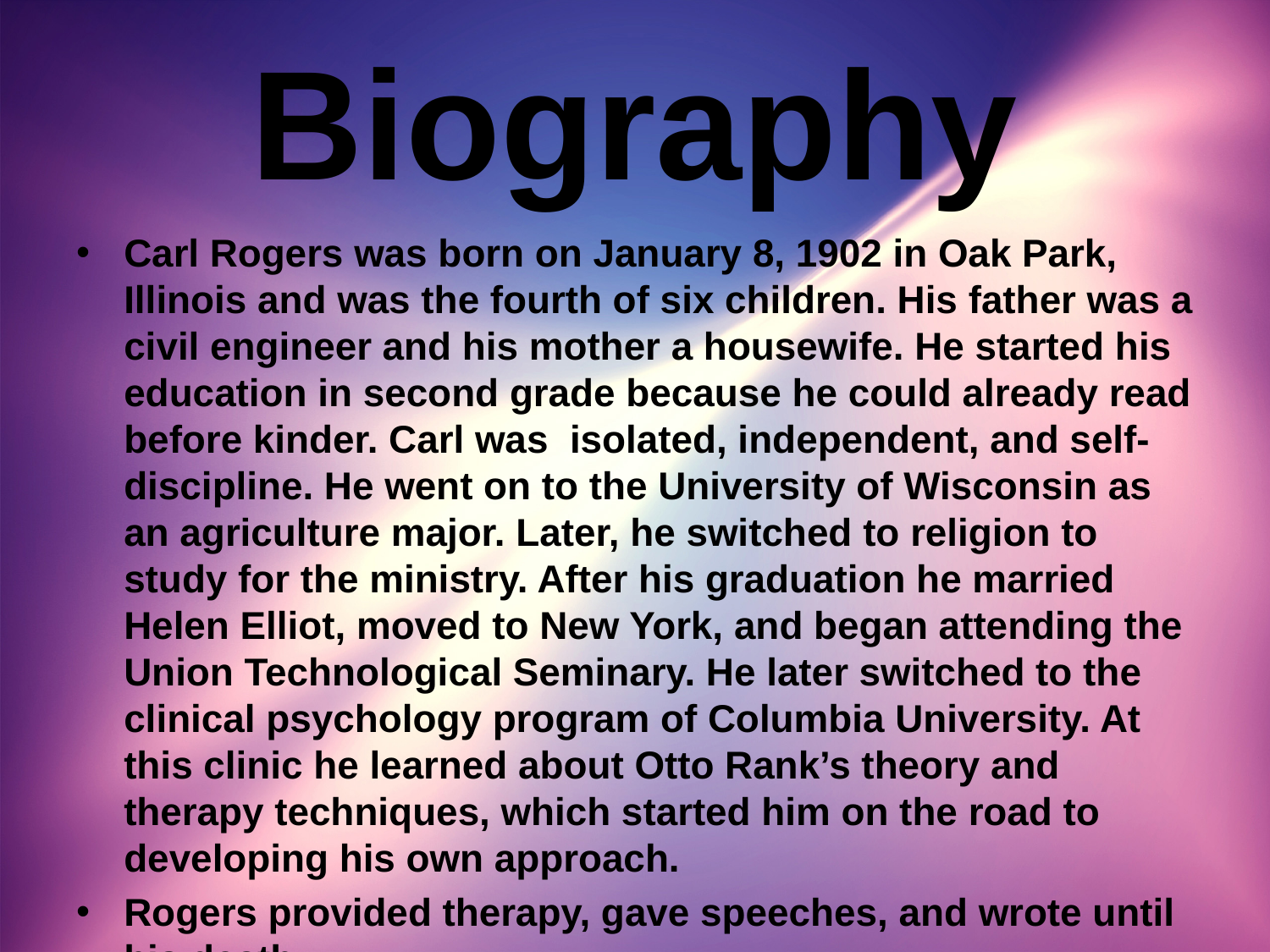

# Biography
Carl Rogers was born on January 8, 1902 in Oak Park, Illinois and was the fourth of six children. His father was a civil engineer and his mother a housewife. He started his education in second grade because he could already read before kinder. Carl was  isolated, independent, and self-discipline. He went on to the University of Wisconsin as an agriculture major. Later, he switched to religion to study for the ministry. After his graduation he married Helen Elliot, moved to New York, and began attending the Union Technological Seminary. He later switched to the clinical psychology program of Columbia University. At this clinic he learned about Otto Rank’s theory and therapy techniques, which started him on the road to developing his own approach.
Rogers provided therapy, gave speeches, and wrote until his death.